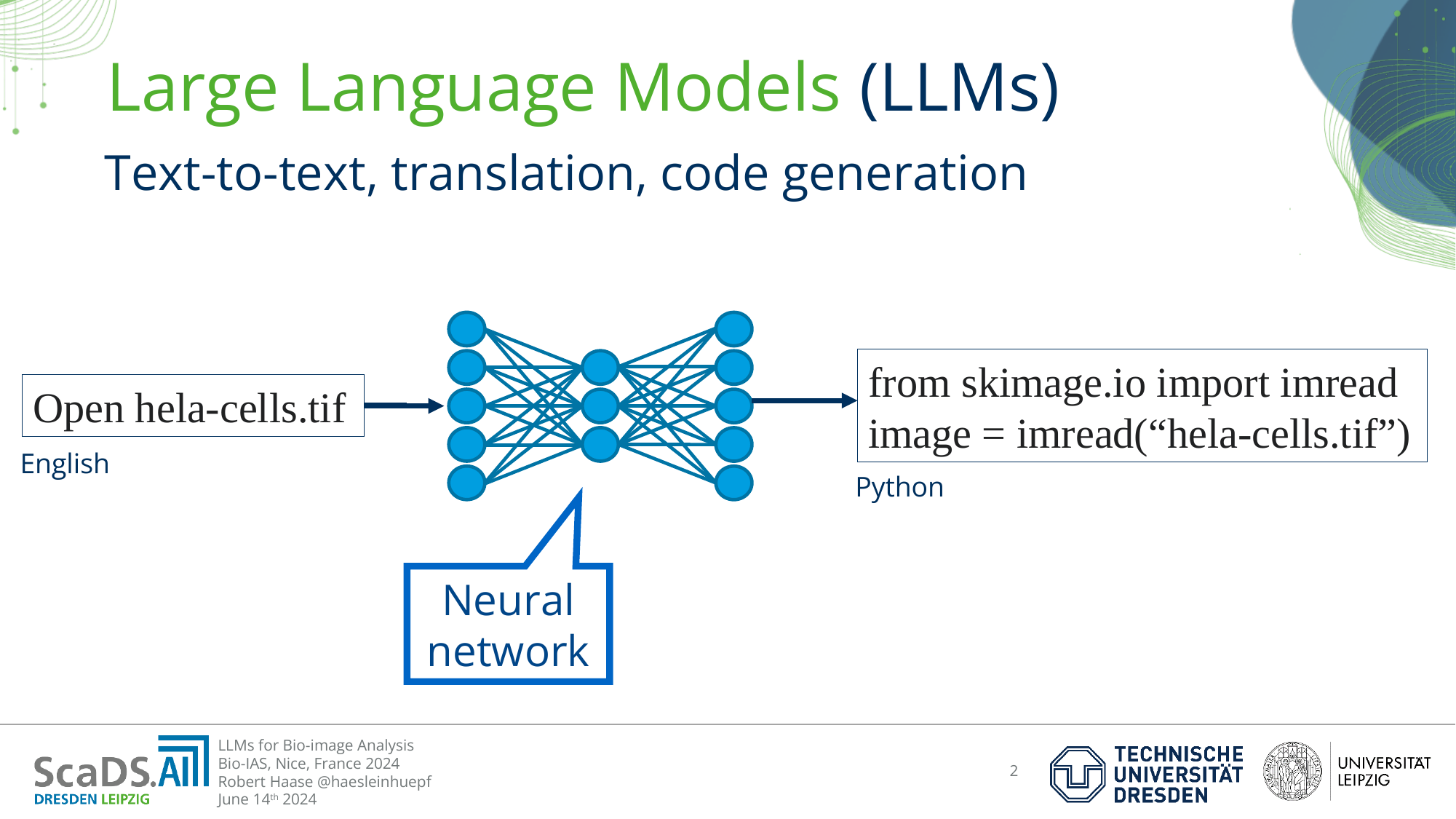

# Large Language Models (LLMs)
Text-to-text, translation, code generation

from skimage.io import imread
image = imread(“hela-cells.tif”)
Open hela-cells.tif
English
Python
Neural network